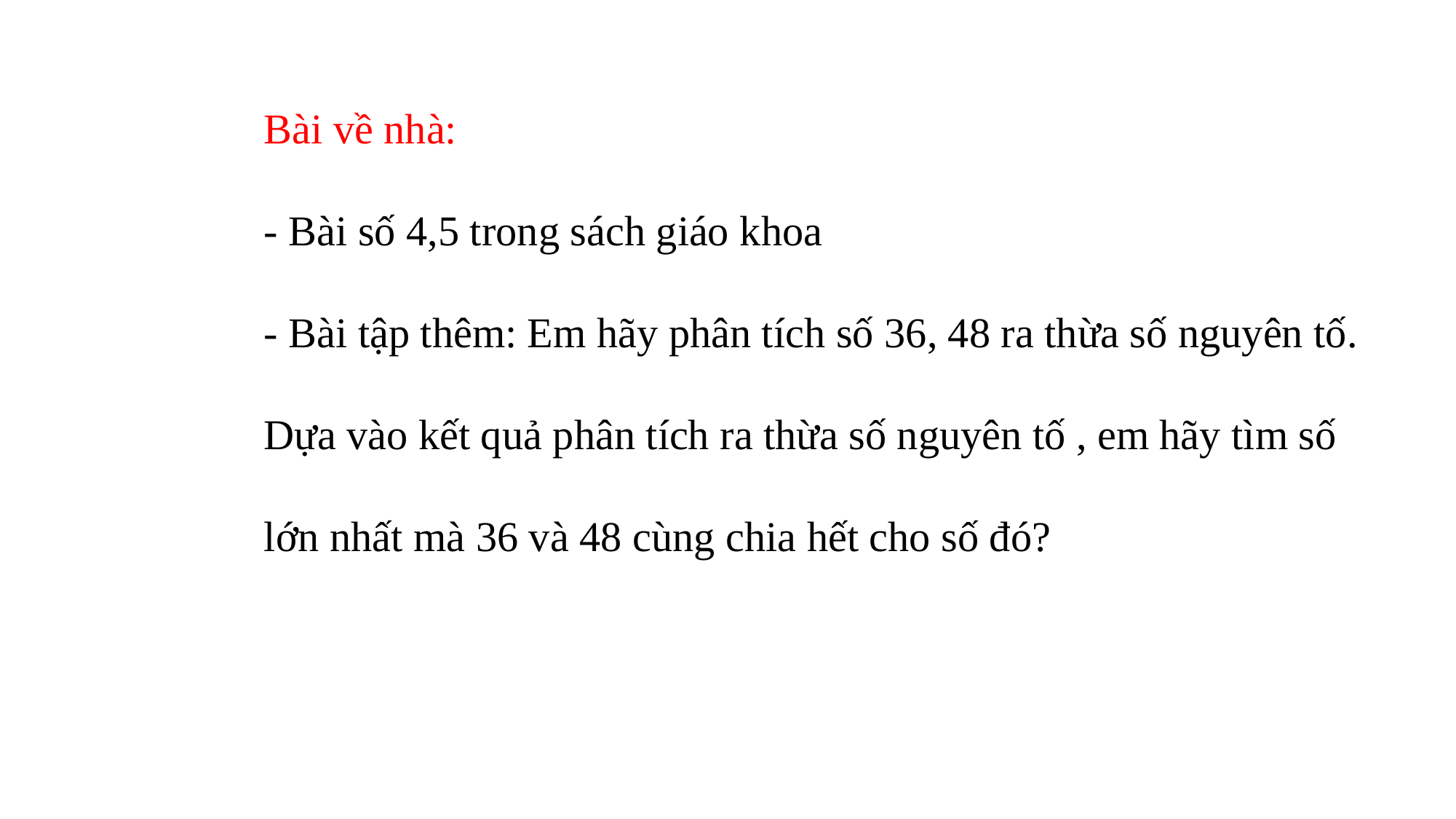

Bài về nhà:
- Bài số 4,5 trong sách giáo khoa
- Bài tập thêm: Em hãy phân tích số 36, 48 ra thừa số nguyên tố. Dựa vào kết quả phân tích ra thừa số nguyên tố , em hãy tìm số lớn nhất mà 36 và 48 cùng chia hết cho số đó?